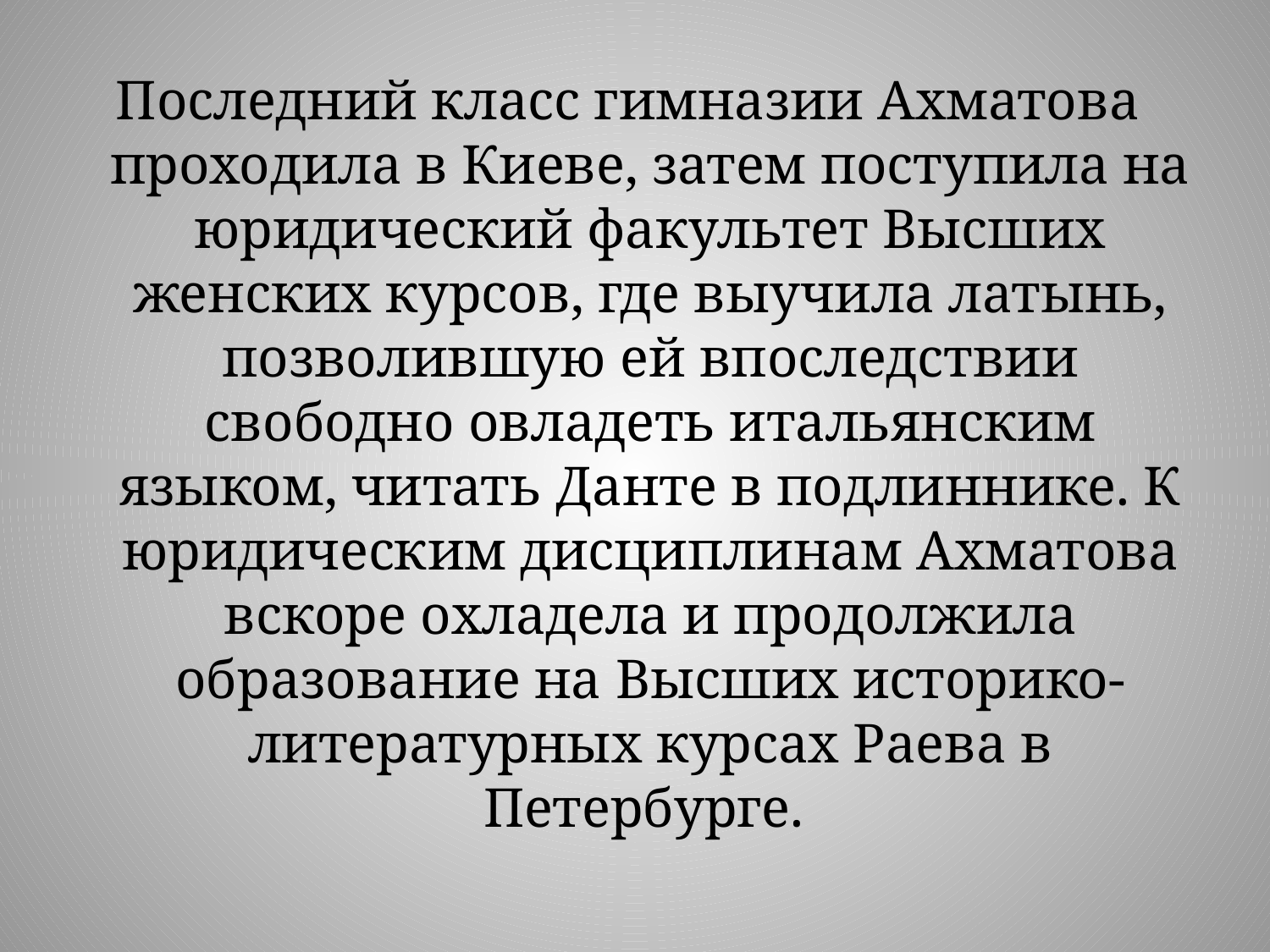

#
Последний класс гимназии Ахматова проходила в Киеве, затем поступила на юридический факультет Высших женских курсов, где выучила латынь, позволившую ей впоследствии свободно овладеть итальянским языком, читать Данте в подлиннике. К юридическим дисциплинам Ахматова вскоре охладела и продолжила образование на Высших историко-литературных курсах Раева в Петербурге.